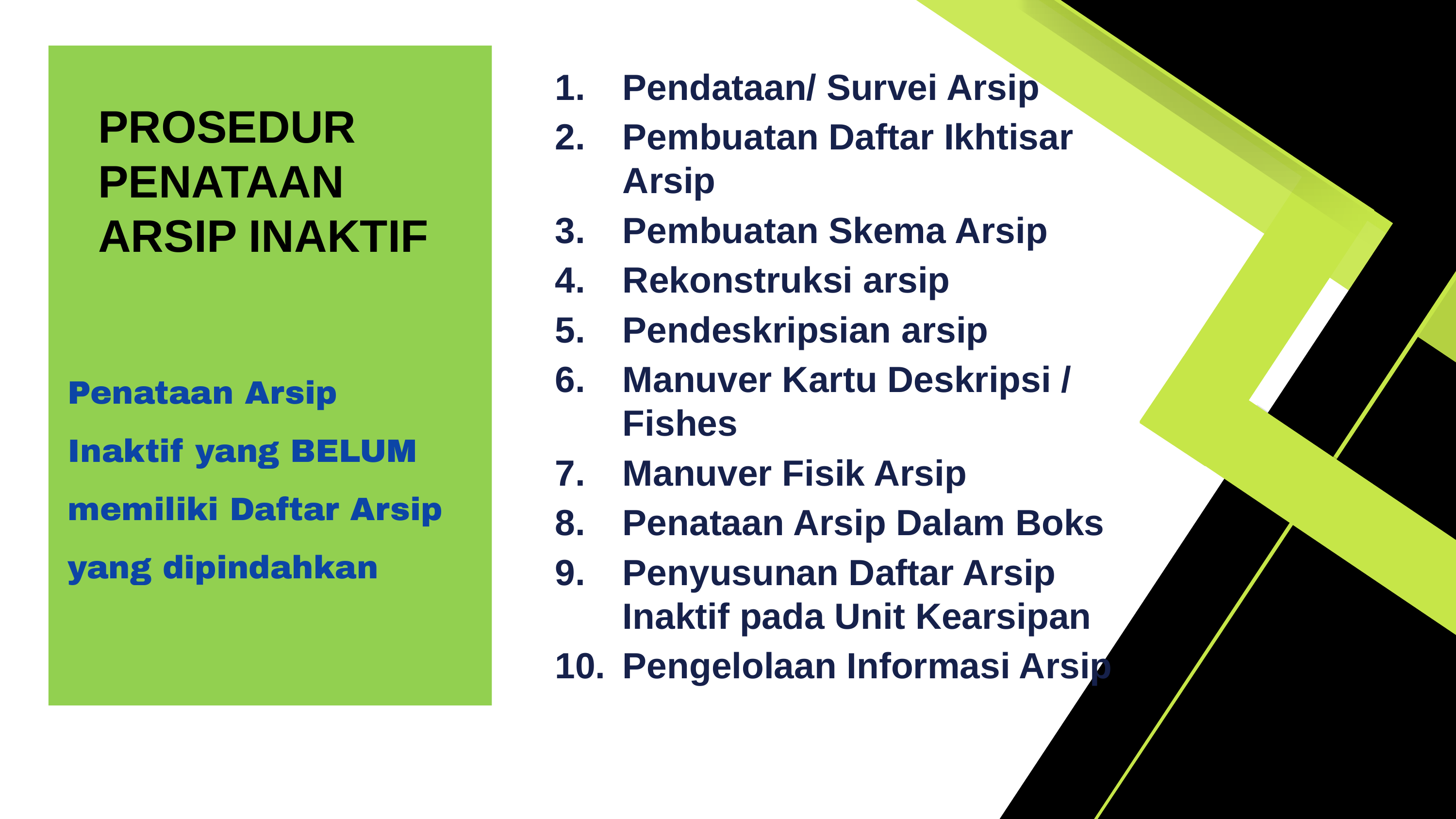

Pendataan/ Survei Arsip
Pembuatan Daftar Ikhtisar Arsip
Pembuatan Skema Arsip
Rekonstruksi arsip
Pendeskripsian arsip
Manuver Kartu Deskripsi / Fishes
Manuver Fisik Arsip
Penataan Arsip Dalam Boks
Penyusunan Daftar Arsip Inaktif pada Unit Kearsipan
Pengelolaan Informasi Arsip
PROSEDUR PENATAAN ARSIP INAKTIF

Penataan Arsip Inaktif yang BELUM memiliki Daftar Arsip yang dipindahkan
VITAL

ARSIP DINAMIS